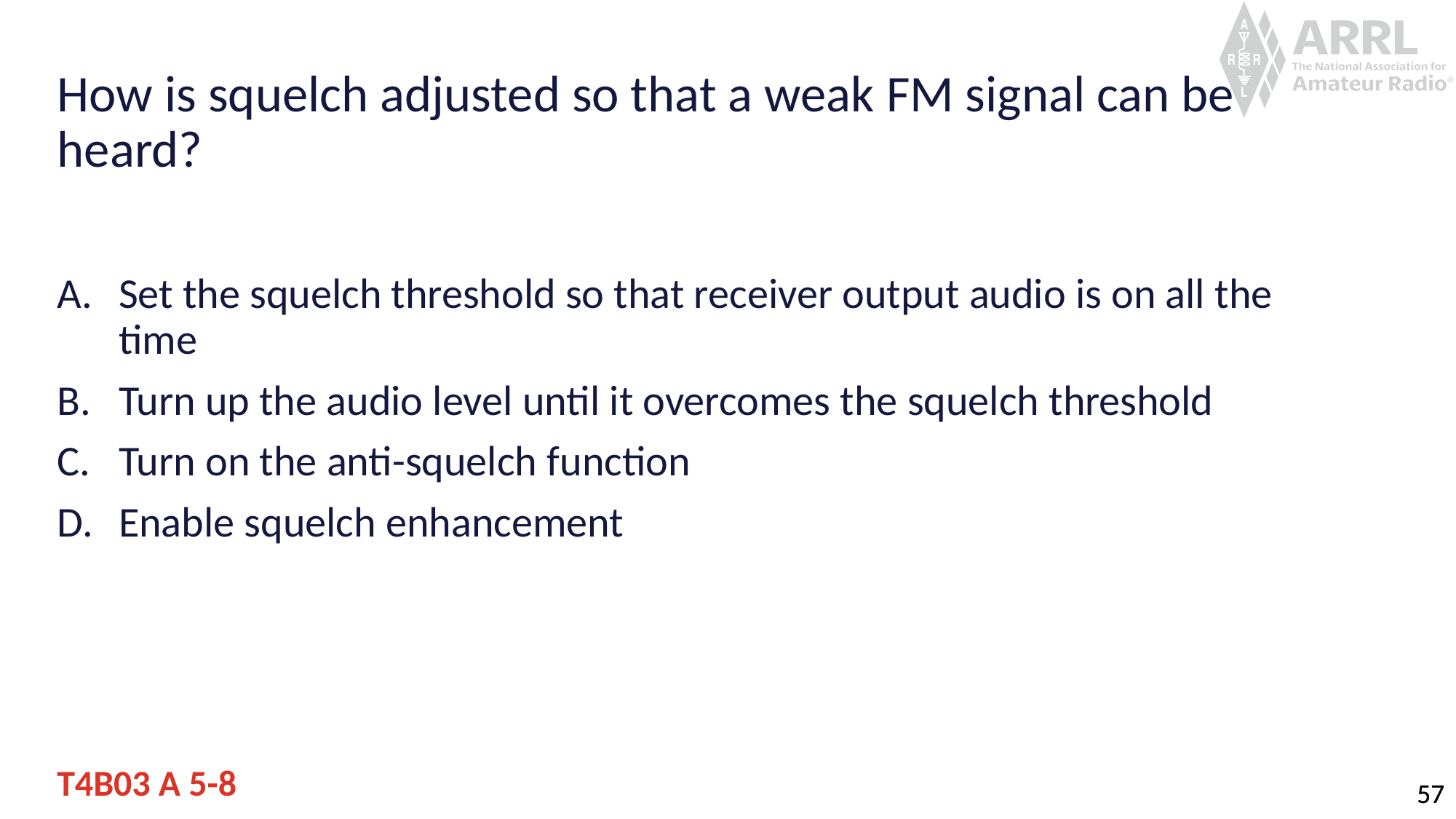

# How is squelch adjusted so that a weak FM signal can be heard?
Set the squelch threshold so that receiver output audio is on all the time
Turn up the audio level until it overcomes the squelch threshold
Turn on the anti-squelch function
Enable squelch enhancement
T4B03 A 5-8